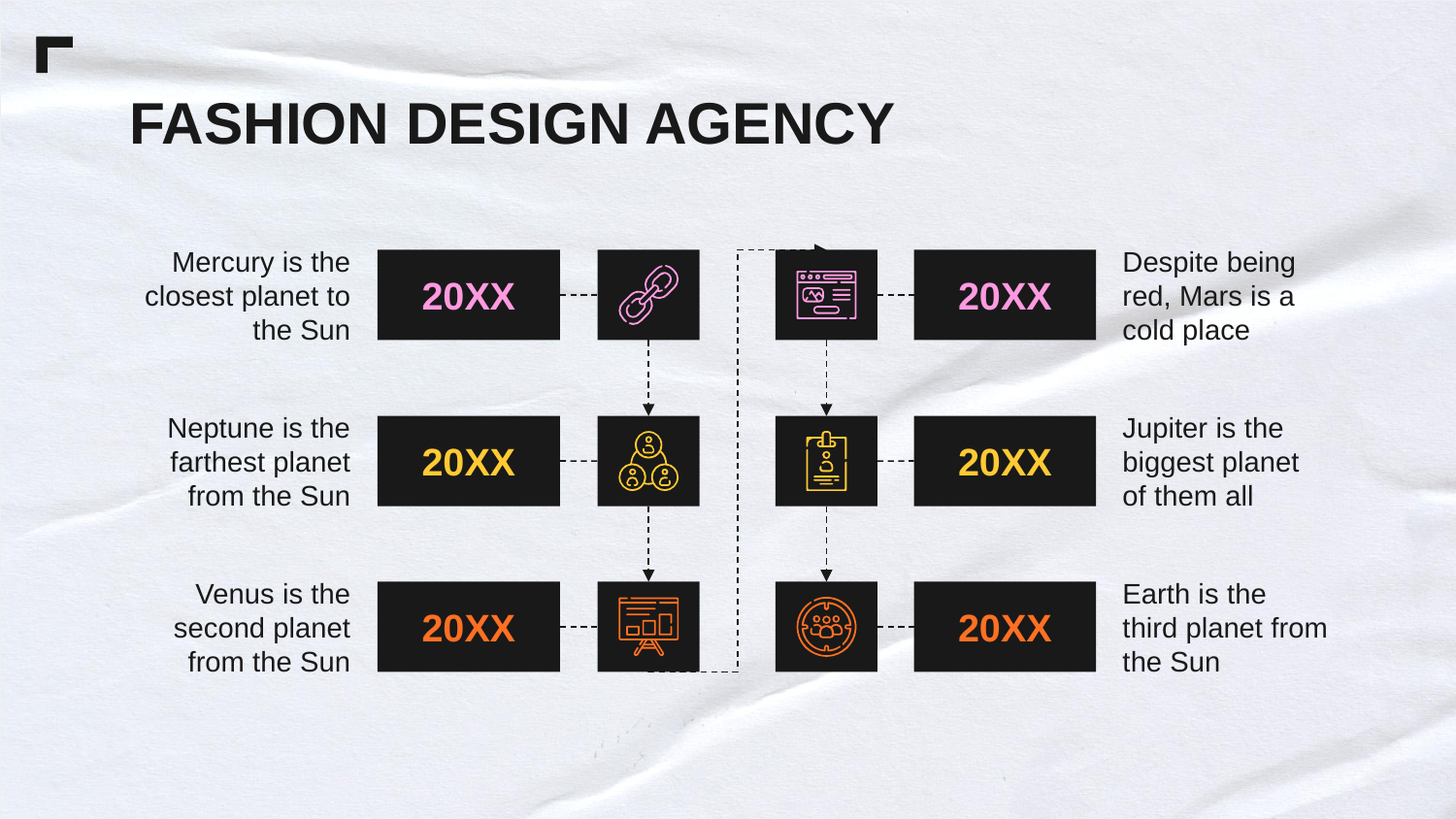

# FASHION DESIGN AGENCY
20XX
Mercury is the closest planet to the Sun

20XX
Despite being red, Mars is a cold place

20XX
Neptune is the farthest planet from the Sun
20XX
Jupiter is the biggest planet of them all

20XX
Venus is the second planet from the Sun

20XX
Earth is the third planet from the Sun